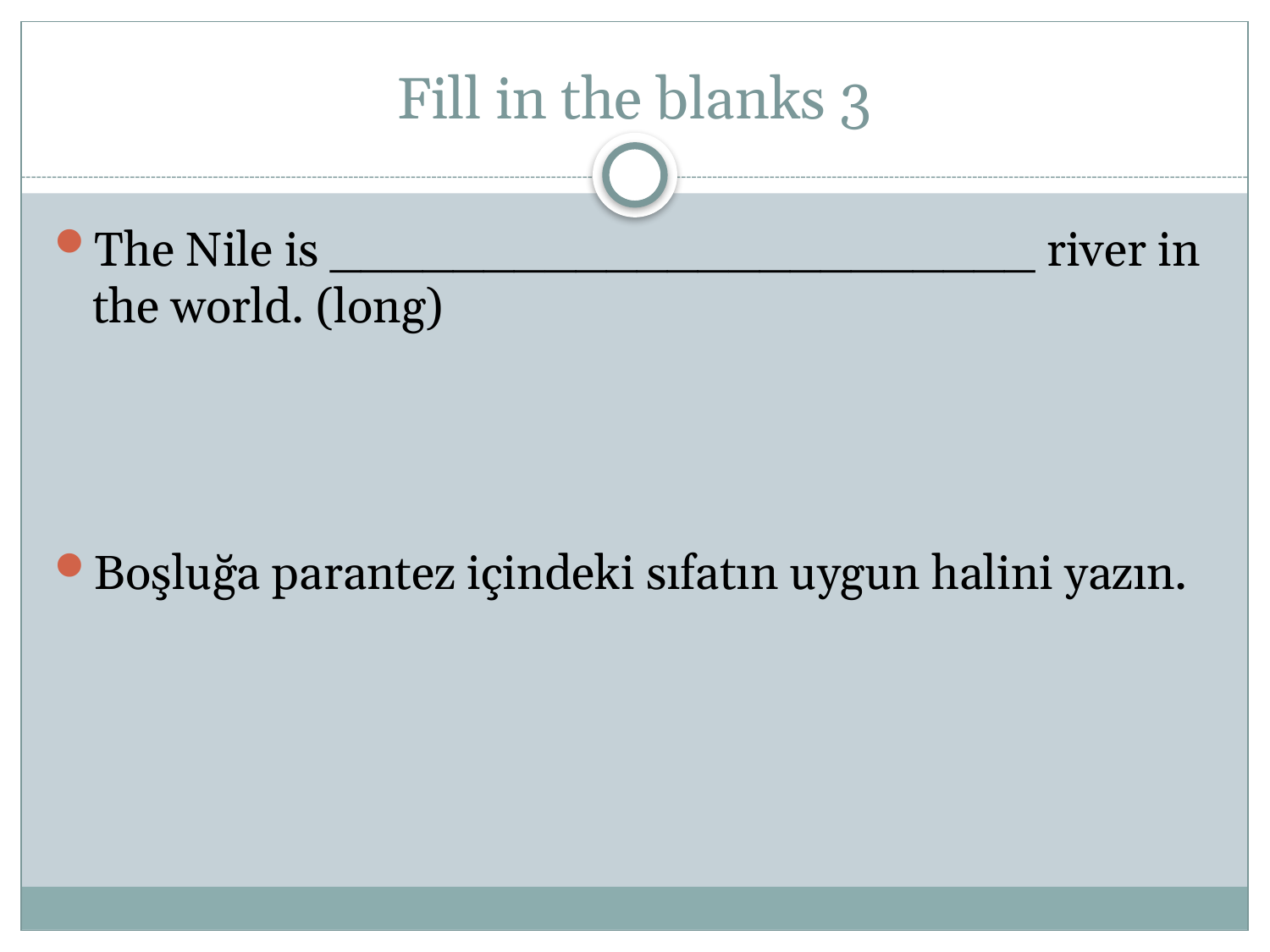

# Fill in the blanks 3
The Nile is _______________________ river in the world. (long)

Boşluğa parantez içindeki sıfatın uygun halini yazın.